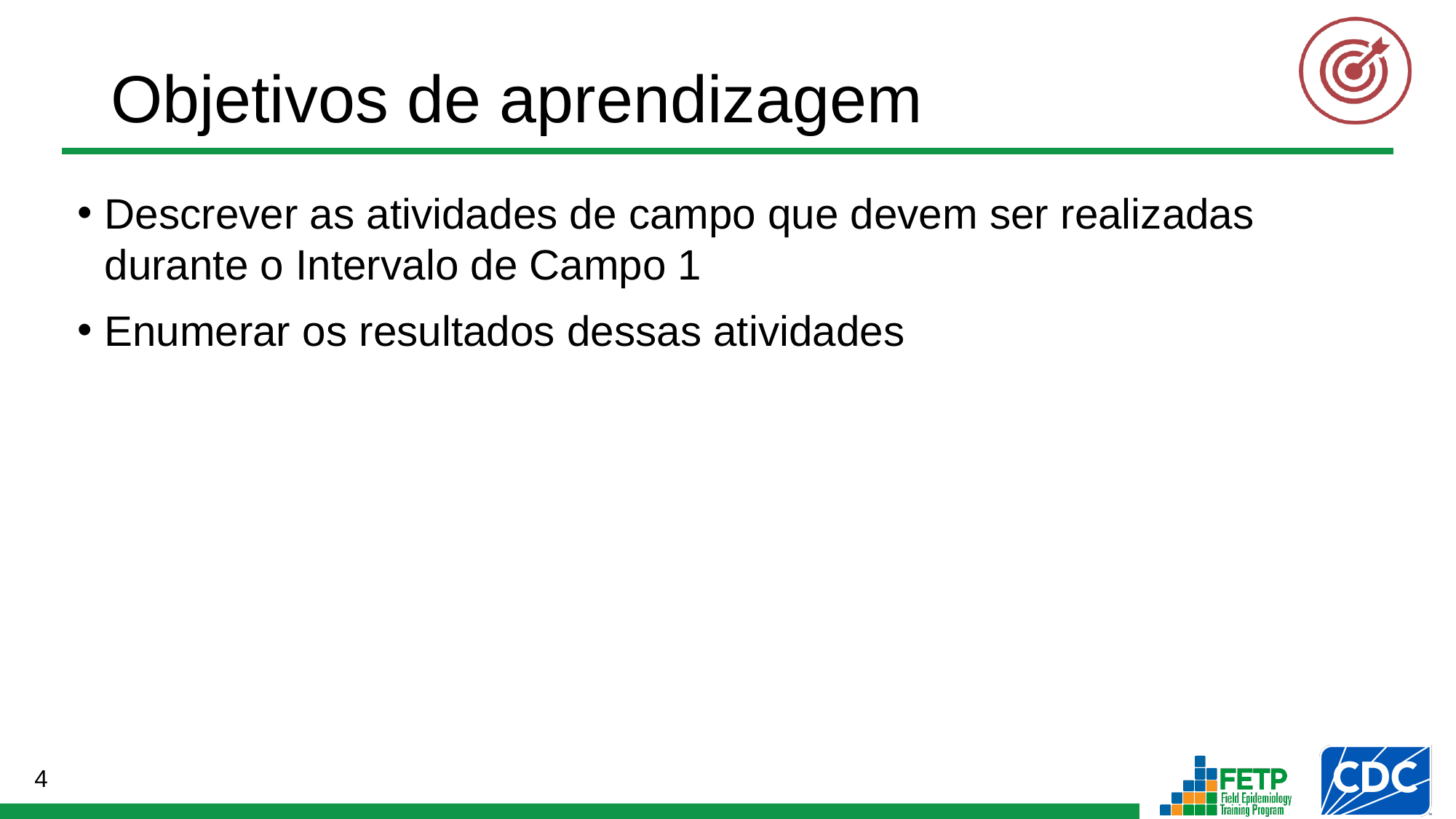

Descrever as atividades de campo que devem ser realizadas durante o Intervalo de Campo 1
Enumerar os resultados dessas atividades